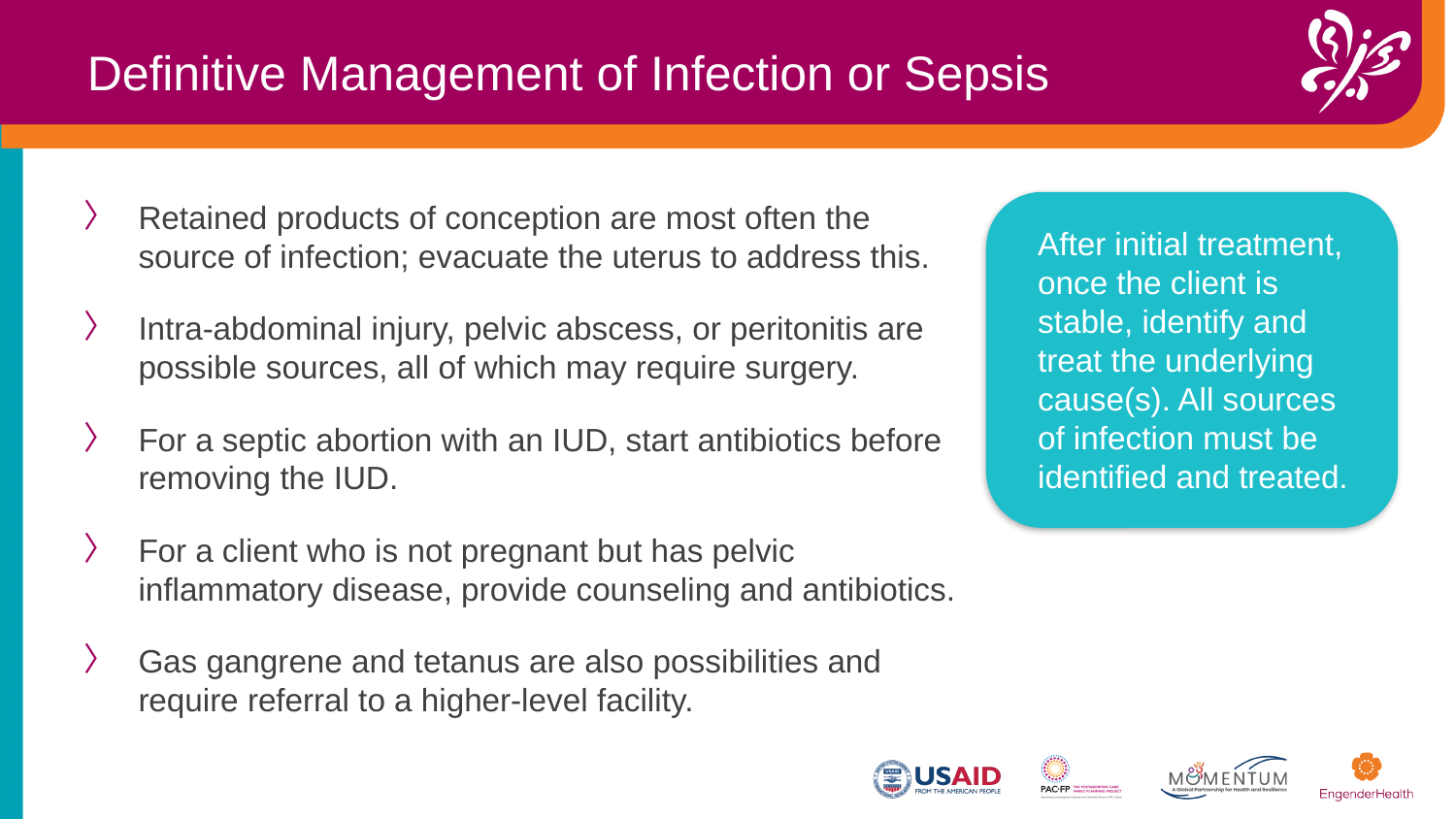

Definitive Management of Infection or Sepsis​
Retained products of conception are most often the source of infection; evacuate the uterus to address this.
Intra-abdominal injury, pelvic abscess, or peritonitis are possible sources, all of which may require surgery.
For a septic abortion with an IUD, start antibiotics before removing the IUD.
For a client who is not pregnant but has pelvic inflammatory disease, provide counseling and antibiotics.
Gas gangrene and tetanus are also possibilities and require referral to a higher-level facility.

After initial treatment, once the client is stable, identify and treat the underlying cause(s). All sources of infection must be identified and treated.